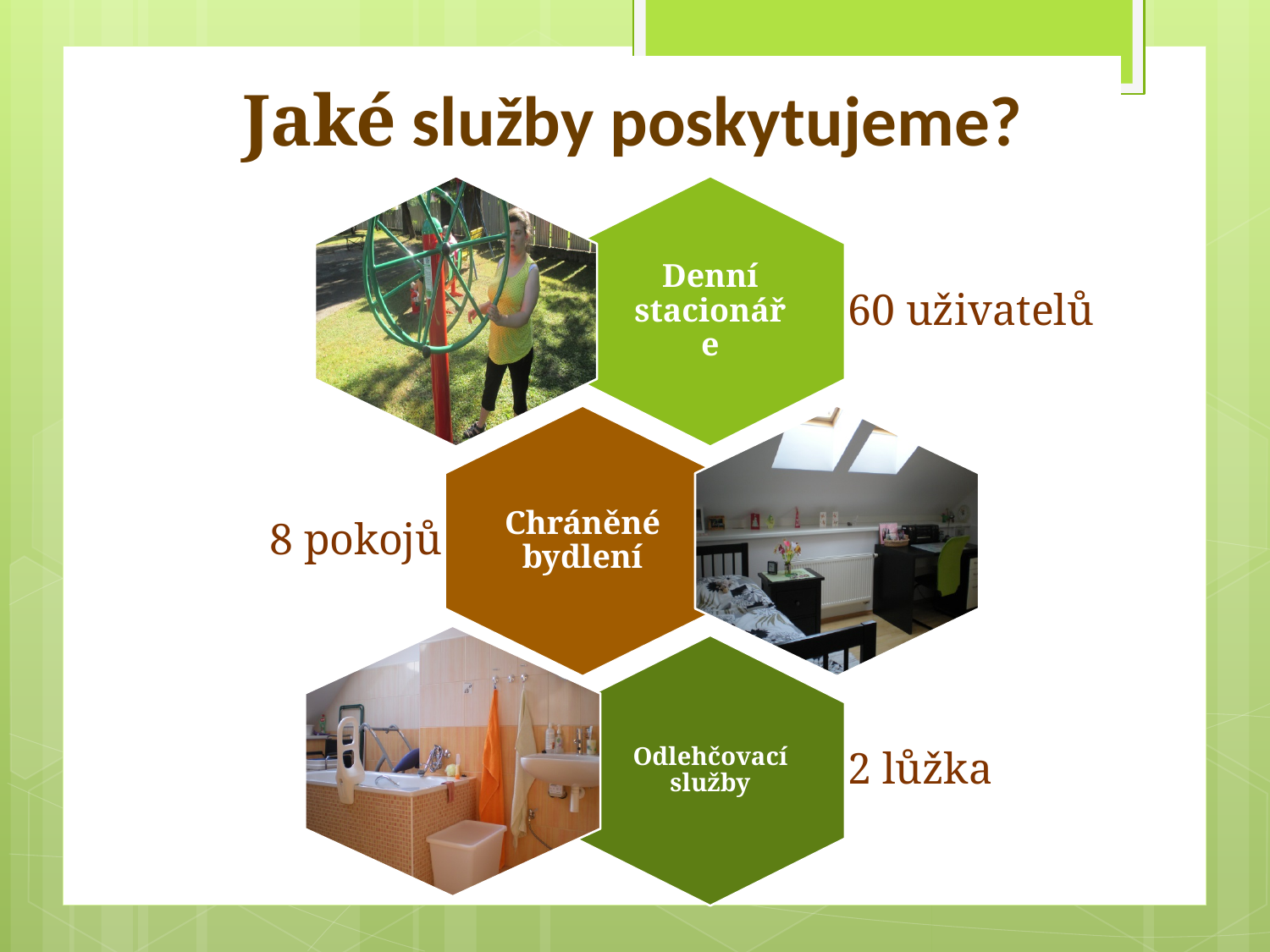

# Jaké služby poskytujeme?
Denní stacionáře
60 uživatelů

Chráněné bydlení
8 pokojů

Odlehčovací služby
2 lůžka